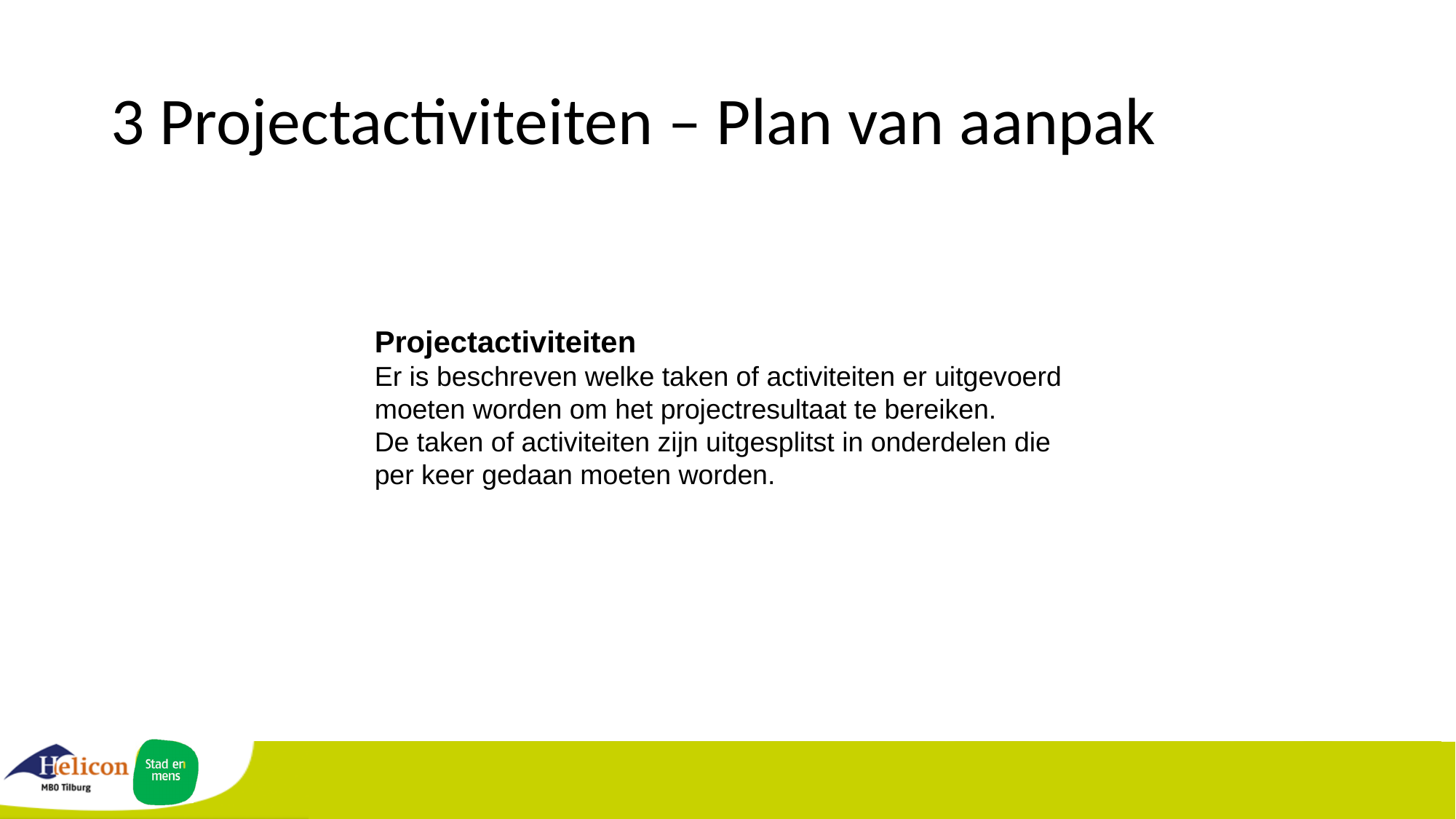

# 3 Projectactiviteiten – Plan van aanpak
Projectactiviteiten
Er is beschreven welke taken of activiteiten er uitgevoerd moeten worden om het projectresultaat te bereiken.
De taken of activiteiten zijn uitgesplitst in onderdelen die per keer gedaan moeten worden.